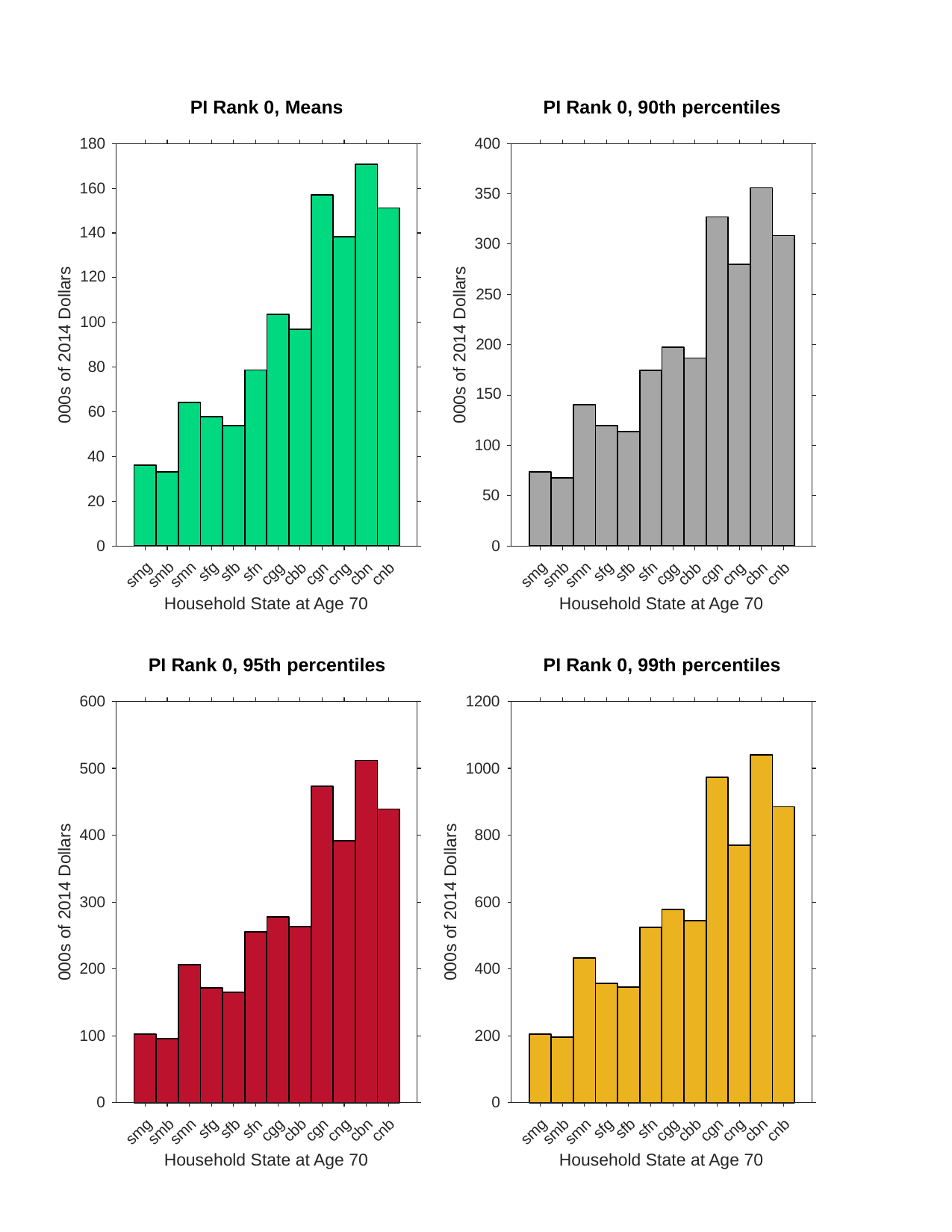

PI Rank 0, Means
PI Rank 0, 90th percentiles
180
400

160
350

140

300

000s of 2014 Dollars
000s of 2014 Dollars
120
250
100
200
80
150
60

100

40

50
20

0
0

sfg
sfb
sfn
sfg
sfb
sfn
cgg
cbb
cgn
cng
cbn
cnb
cgg
cbb
cgn
cng
cbn
cnb
smg
smg
smb
smn
smb
smn
Household State at Age 70
Household State at Age 70
PI Rank 0, 95th percentiles
PI Rank 0, 99th percentiles
600
1200

500
1000

000s of 2014 Dollars
000s of 2014 Dollars
400
800

300
600

200
400

100
200

0
0

sfg
sfb
sfn
sfg
sfb
sfn
cgg
cbb
cgn
cng
cbn
cnb
cgg
cbb
cgn
cng
cbn
cnb
smg
smb
smn
smg
smb
smn
Household State at Age 70
Household State at Age 70